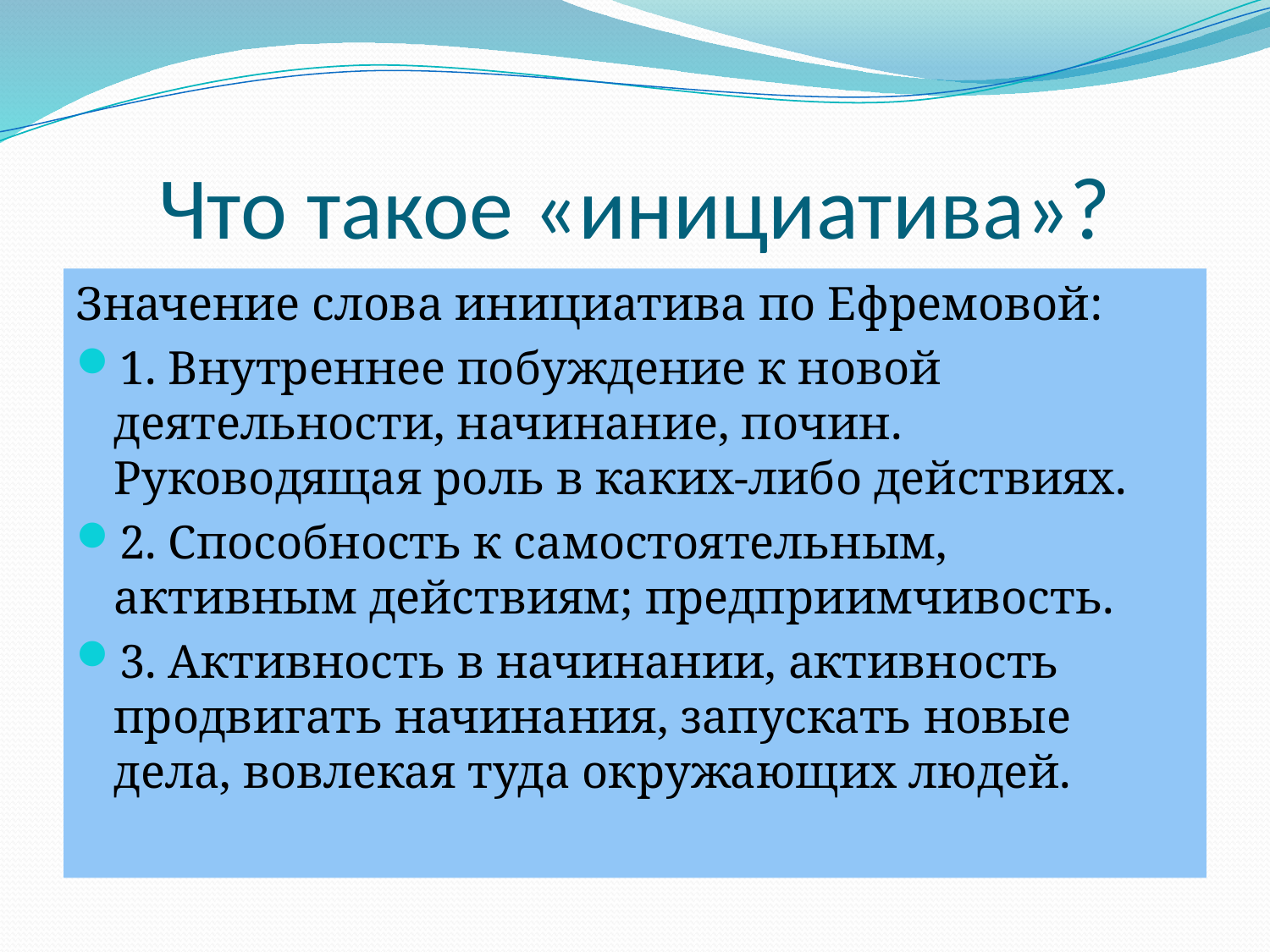

# Что такое «инициатива»?
Значение слова инициатива по Ефремовой:
1. Внутреннее побуждение к новой деятельности, начинание, почин. Руководящая роль в каких-либо действиях.
2. Способность к самостоятельным, активным действиям; предприимчивость.
3. Активность в начинании, активность продвигать начинания, запускать новые дела, вовлекая туда окружающих людей.